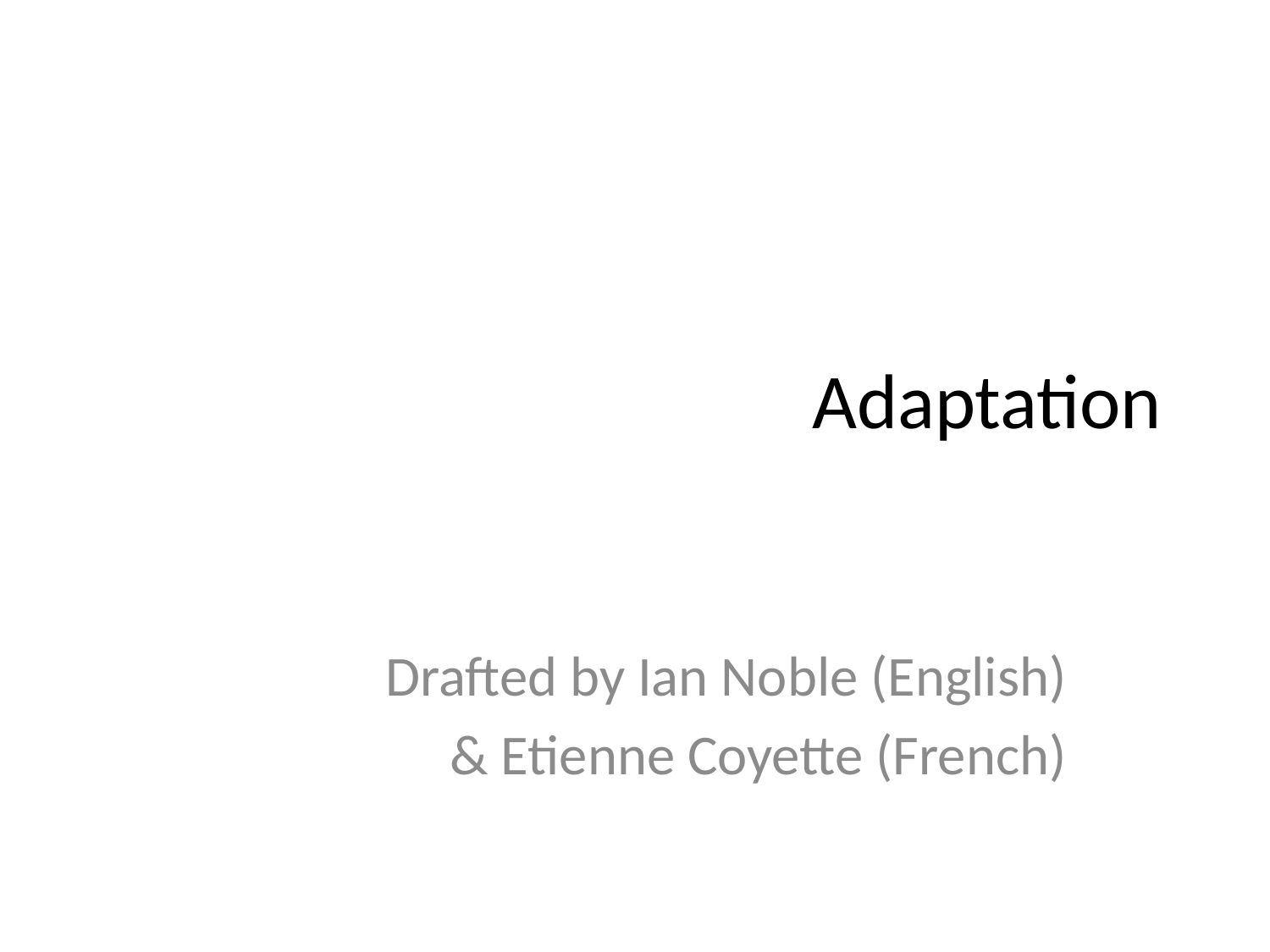

# Adaptation
Drafted by Ian Noble (English)
& Etienne Coyette (French)